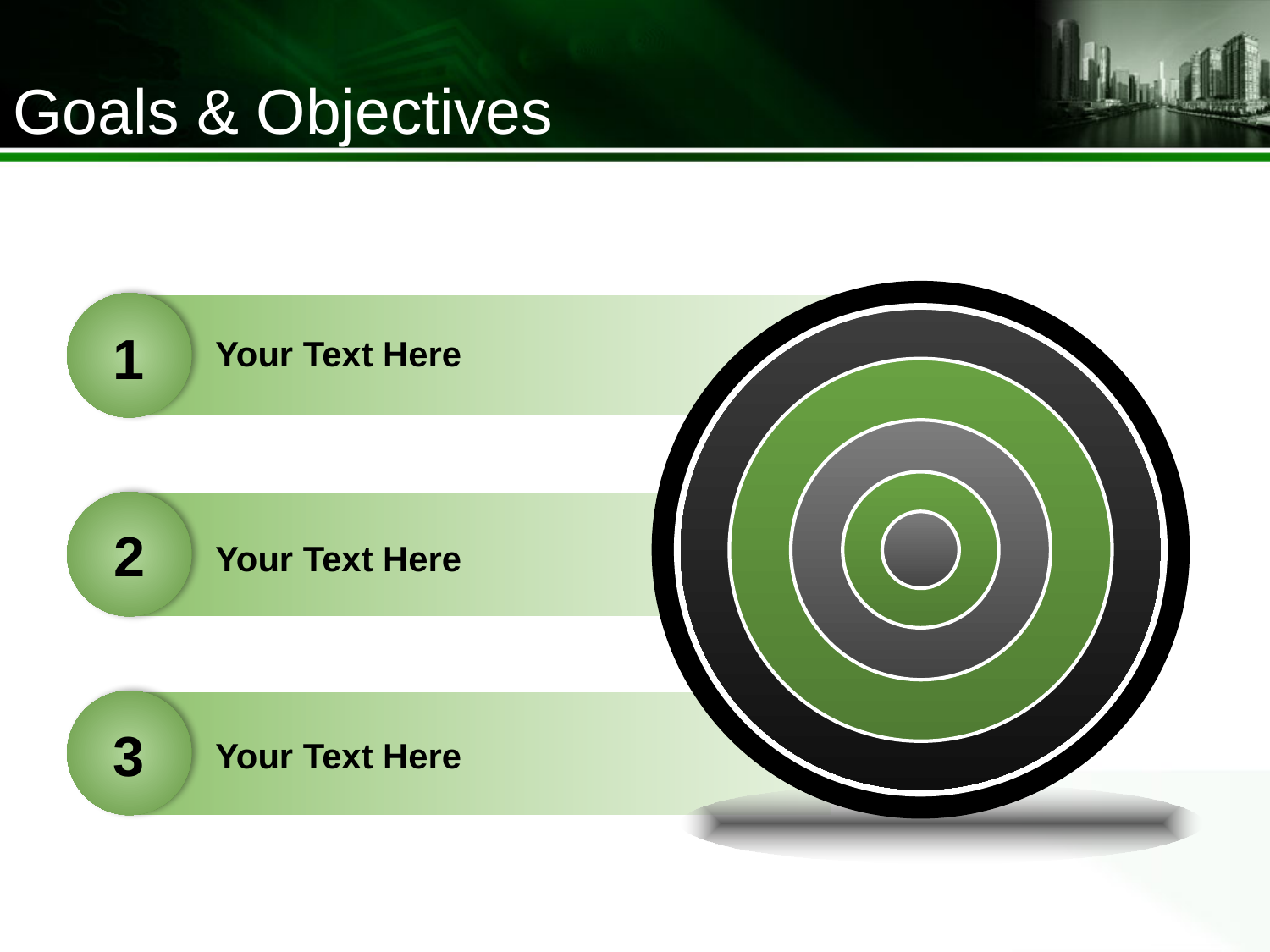

Goals & Objectives

1
Your Text Here

2
Your Text Here

3
Your Text Here